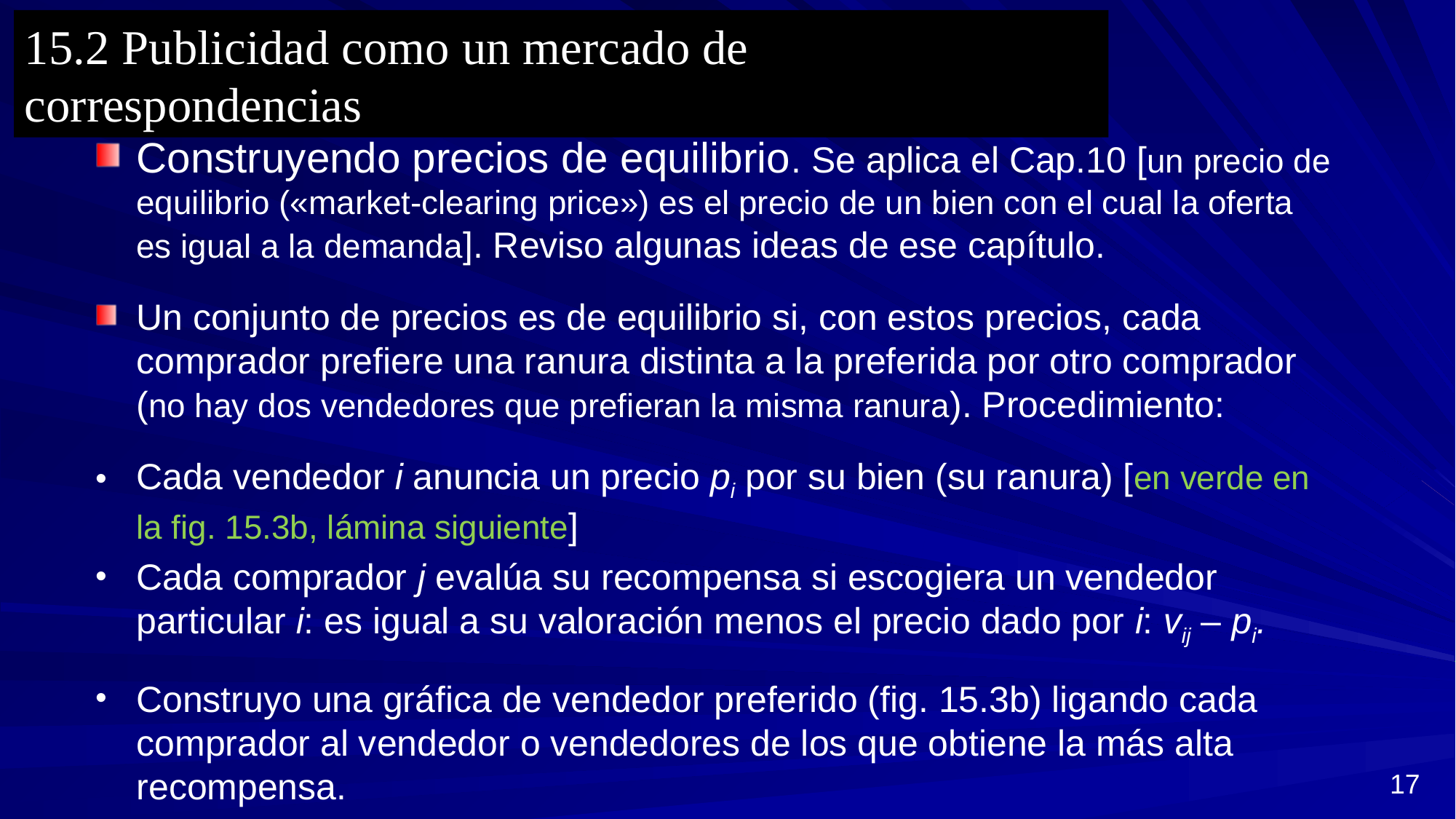

15.2 Publicidad como un mercado de correspondencias
Construyendo precios de equilibrio. Se aplica el Cap.10 [un precio de equilibrio («market-clearing price») es el precio de un bien con el cual la oferta es igual a la demanda]. Reviso algunas ideas de ese capítulo.

Un conjunto de precios es de equilibrio si, con estos precios, cada comprador prefiere una ranura distinta a la preferida por otro comprador (no hay dos vendedores que prefieran la misma ranura). Procedimiento:

Cada vendedor i anuncia un precio pi por su bien (su ranura) [en verde en la fig. 15.3b, lámina siguiente]
Cada comprador j evalúa su recompensa si escogiera un vendedor particular i: es igual a su valoración menos el precio dado por i: vij – pi.

Construyo una gráfica de vendedor preferido (fig. 15.3b) ligando cada comprador al vendedor o vendedores de los que obtiene la más alta recompensa.

17